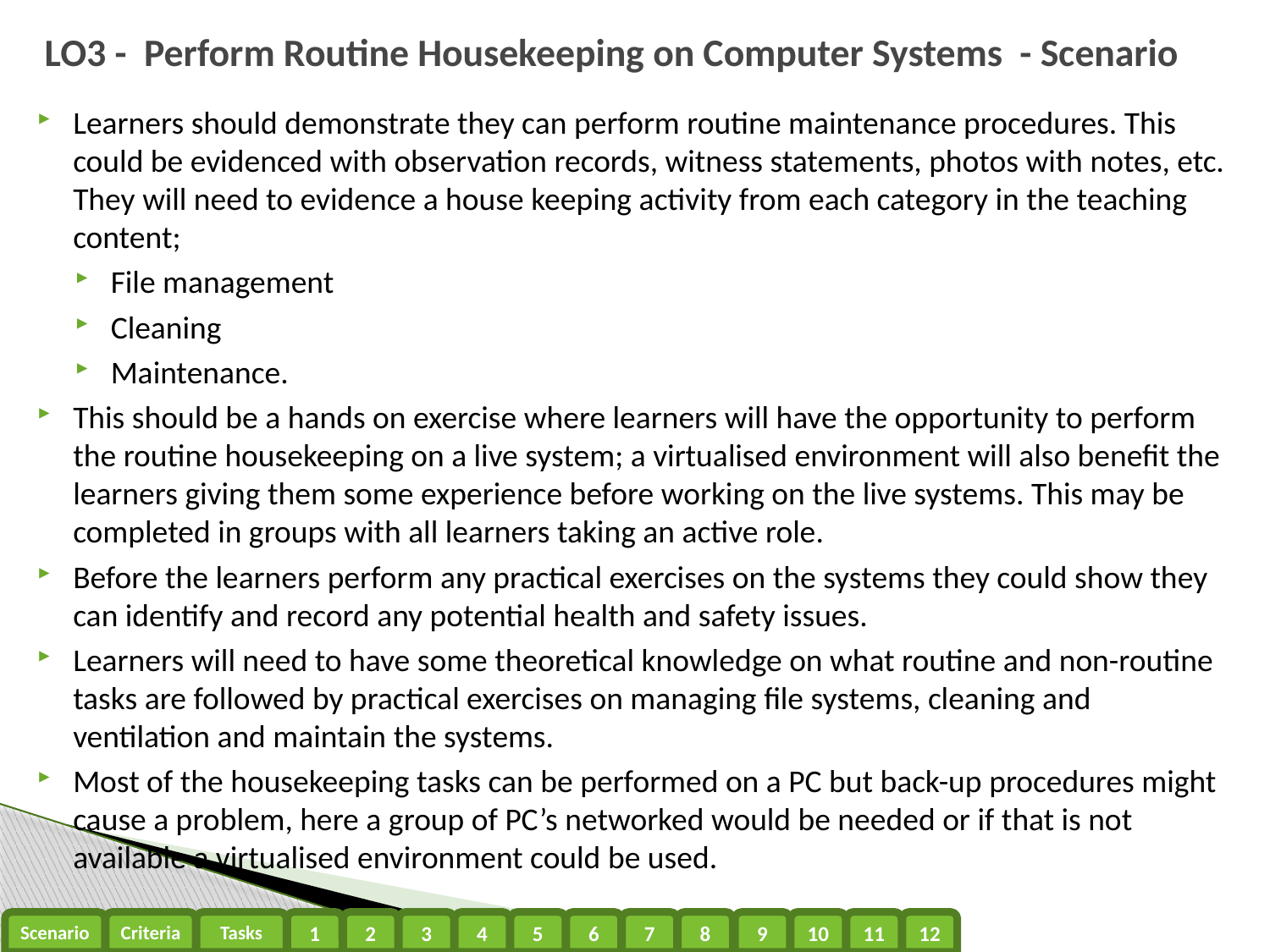

# LO3 -  Perform Routine Housekeeping on Computer Systems  - Scenario
Learners should demonstrate they can perform routine maintenance procedures. This could be evidenced with observation records, witness statements, photos with notes, etc. They will need to evidence a house keeping activity from each category in the teaching content;
File management
Cleaning
Maintenance.
This should be a hands on exercise where learners will have the opportunity to perform the routine housekeeping on a live system; a virtualised environment will also benefit the learners giving them some experience before working on the live systems. This may be completed in groups with all learners taking an active role.
Before the learners perform any practical exercises on the systems they could show they can identify and record any potential health and safety issues.
Learners will need to have some theoretical knowledge on what routine and non-routine tasks are followed by practical exercises on managing file systems, cleaning and ventilation and maintain the systems.
Most of the housekeeping tasks can be performed on a PC but back-up procedures might cause a problem, here a group of PC’s networked would be needed or if that is not available a virtualised environment could be used.